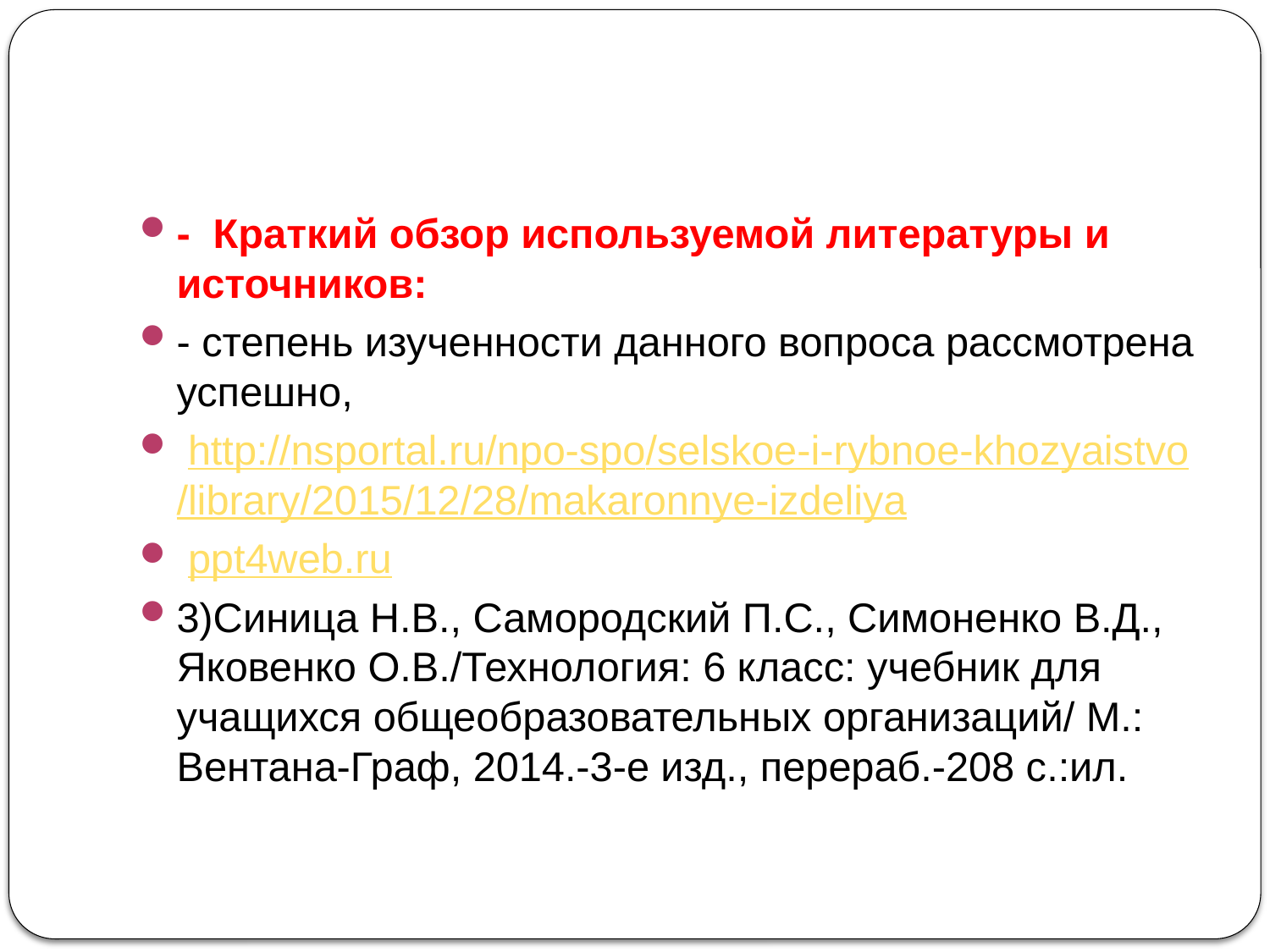

#
-  Краткий обзор используемой литературы и источников:
- степень изученности данного вопроса рассмотрена успешно,
 http://nsportal.ru/npo-spo/selskoe-i-rybnoe-khozyaistvo/library/2015/12/28/makaronnye-izdeliya
 ppt4web.ru
3)Синица Н.В., Самородский П.С., Симоненко В.Д., Яковенко О.В./Технология: 6 класс: учебник для учащихся общеобразовательных организаций/ М.: Вентана-Граф, 2014.-3-е изд., перераб.-208 с.:ил.